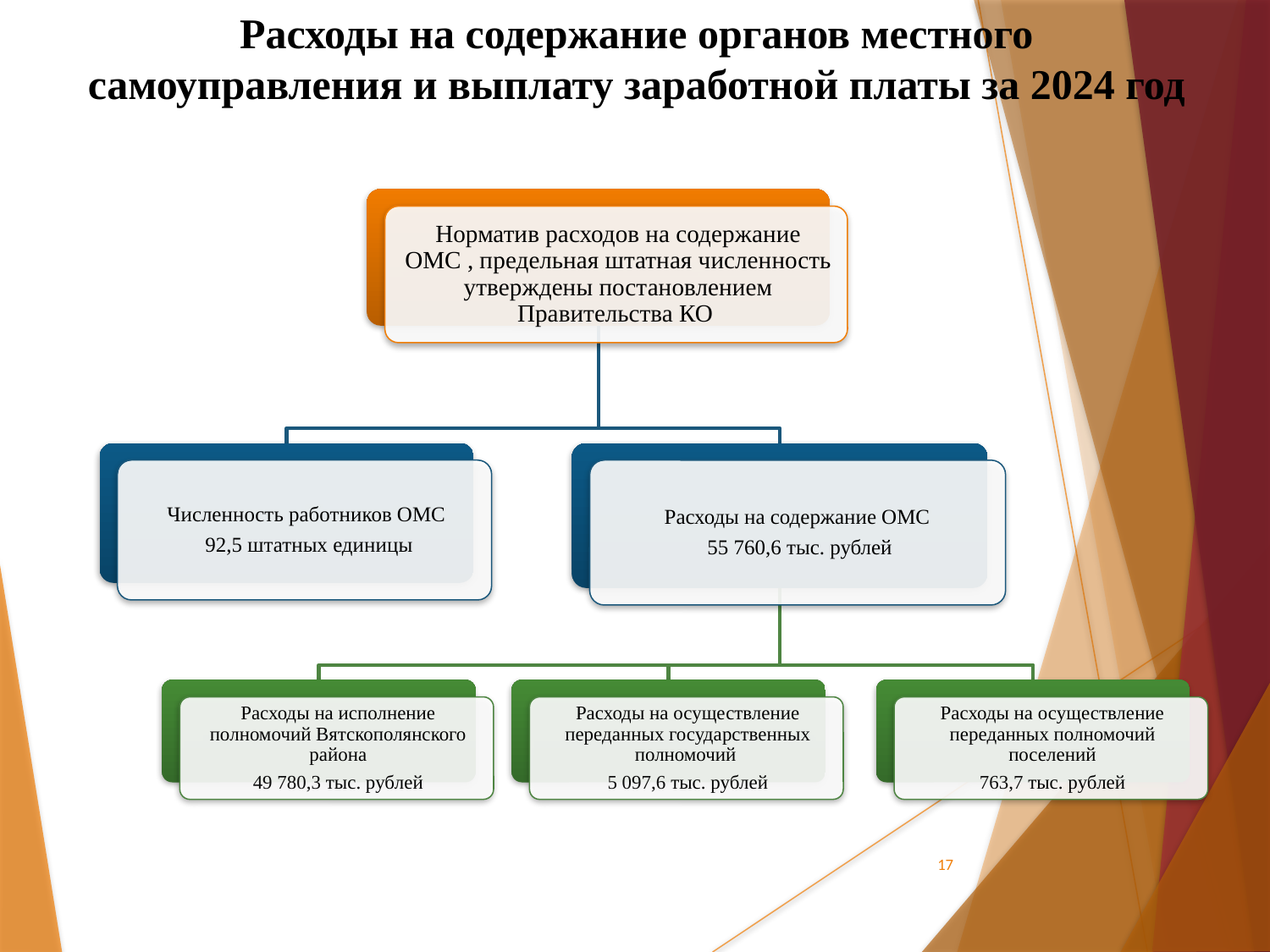

# Расходы на содержание органов местного самоуправления и выплату заработной платы за 2024 год
Норматив расходов на содержание ОМС , предельная штатная численность утверждены постановлением Правительства КО
Численность работников ОМС
 92,5 штатных единицы
Расходы на содержание ОМС
55 760,6 тыс. рублей
Расходы на исполнение полномочий Вятскополянского района
49 780,3 тыс. рублей
Расходы на осуществление переданных государственных полномочий
5 097,6 тыс. рублей
Расходы на осуществление переданных полномочий поселений
763,7 тыс. рублей
17